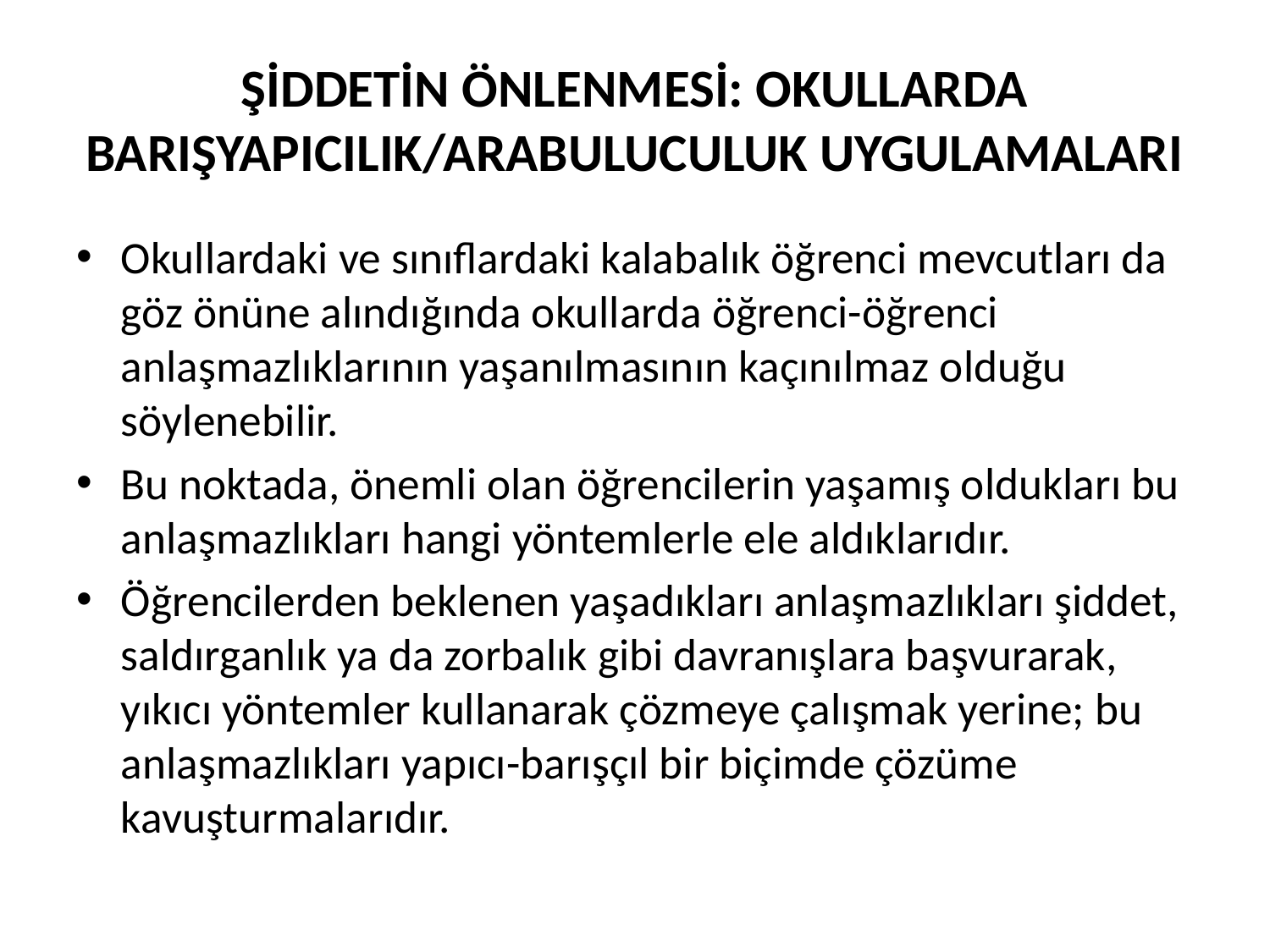

# ŞİDDETİN ÖNLENMESİ: OKULLARDA BARIŞYAPICILIK/ARABULUCULUK UYGULAMALARI
Okullardaki ve sınıflardaki kalabalık öğrenci mevcutları da göz önüne alındığında okullarda öğrenci-öğrenci anlaşmazlıklarının yaşanılmasının kaçınılmaz olduğu söylenebilir.
Bu noktada, önemli olan öğrencilerin yaşamış oldukları bu anlaşmazlıkları hangi yöntemlerle ele aldıklarıdır.
Öğrencilerden beklenen yaşadıkları anlaşmazlıkları şiddet, saldırganlık ya da zorbalık gibi davranışlara başvurarak, yıkıcı yöntemler kullanarak çözmeye çalışmak yerine; bu anlaşmazlıkları yapıcı-barışçıl bir biçimde çözüme kavuşturmalarıdır.